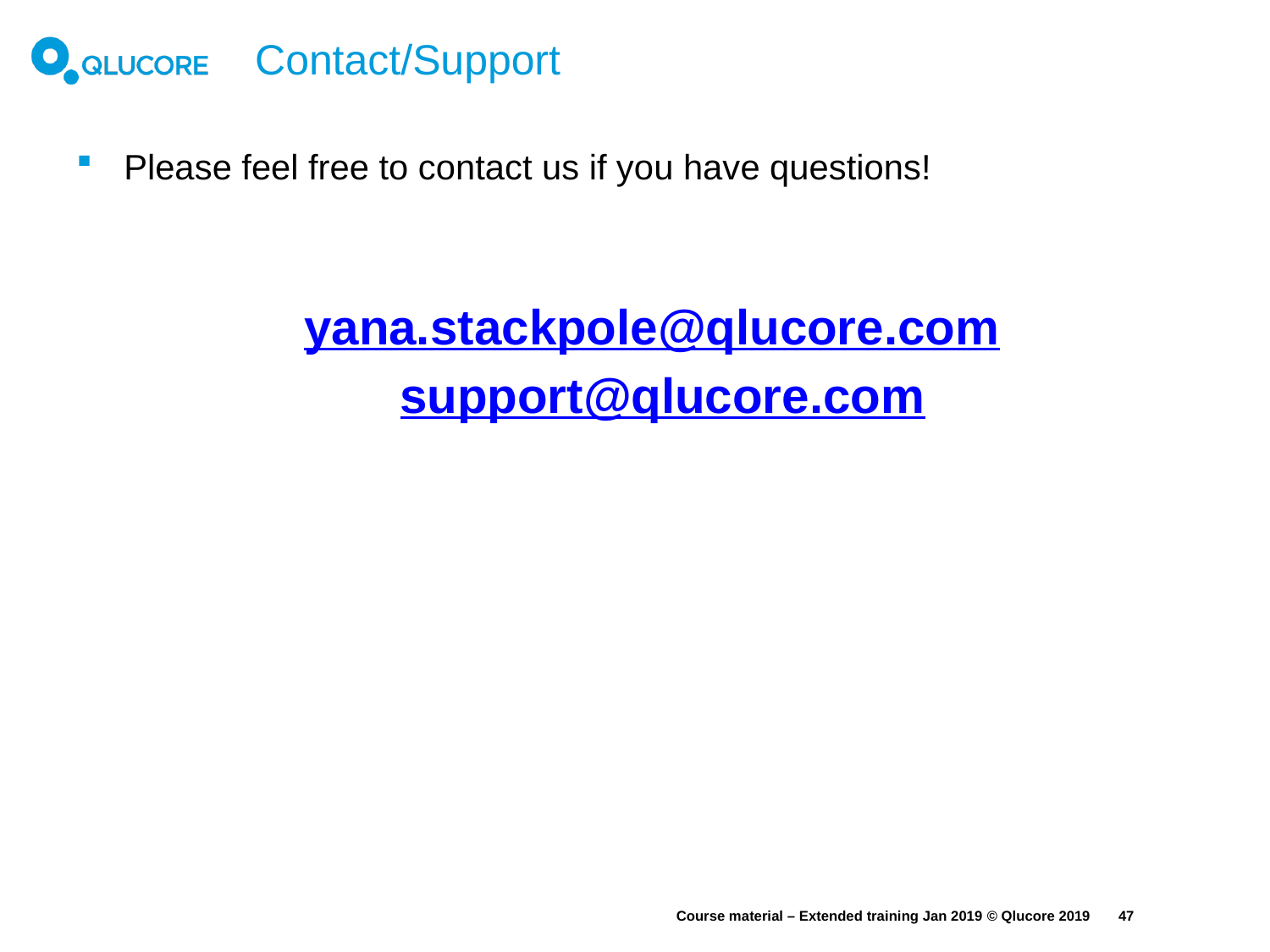

# Contact/Support
Please feel free to contact us if you have questions!

	yana.stackpole@qlucore.com
    support@qlucore.com